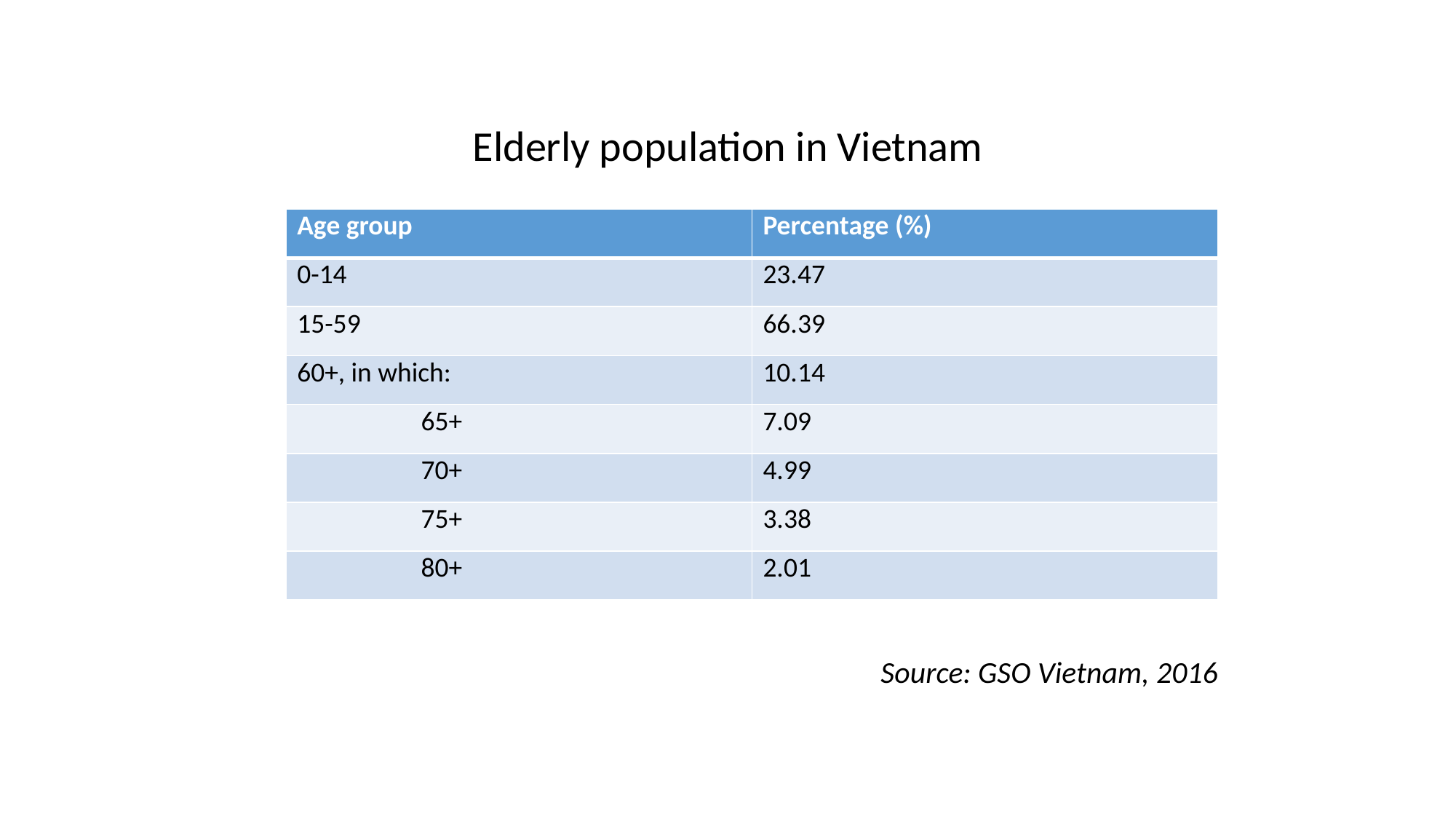

# Elderly population in Vietnam
| Age group | Percentage (%) |
| --- | --- |
| 0-14 | 23.47 |
| 15-59 | 66.39 |
| 60+, in which: | 10.14 |
| 65+ | 7.09 |
| 70+ | 4.99 |
| 75+ | 3.38 |
| 80+ | 2.01 |
Source: GSO Vietnam, 2016